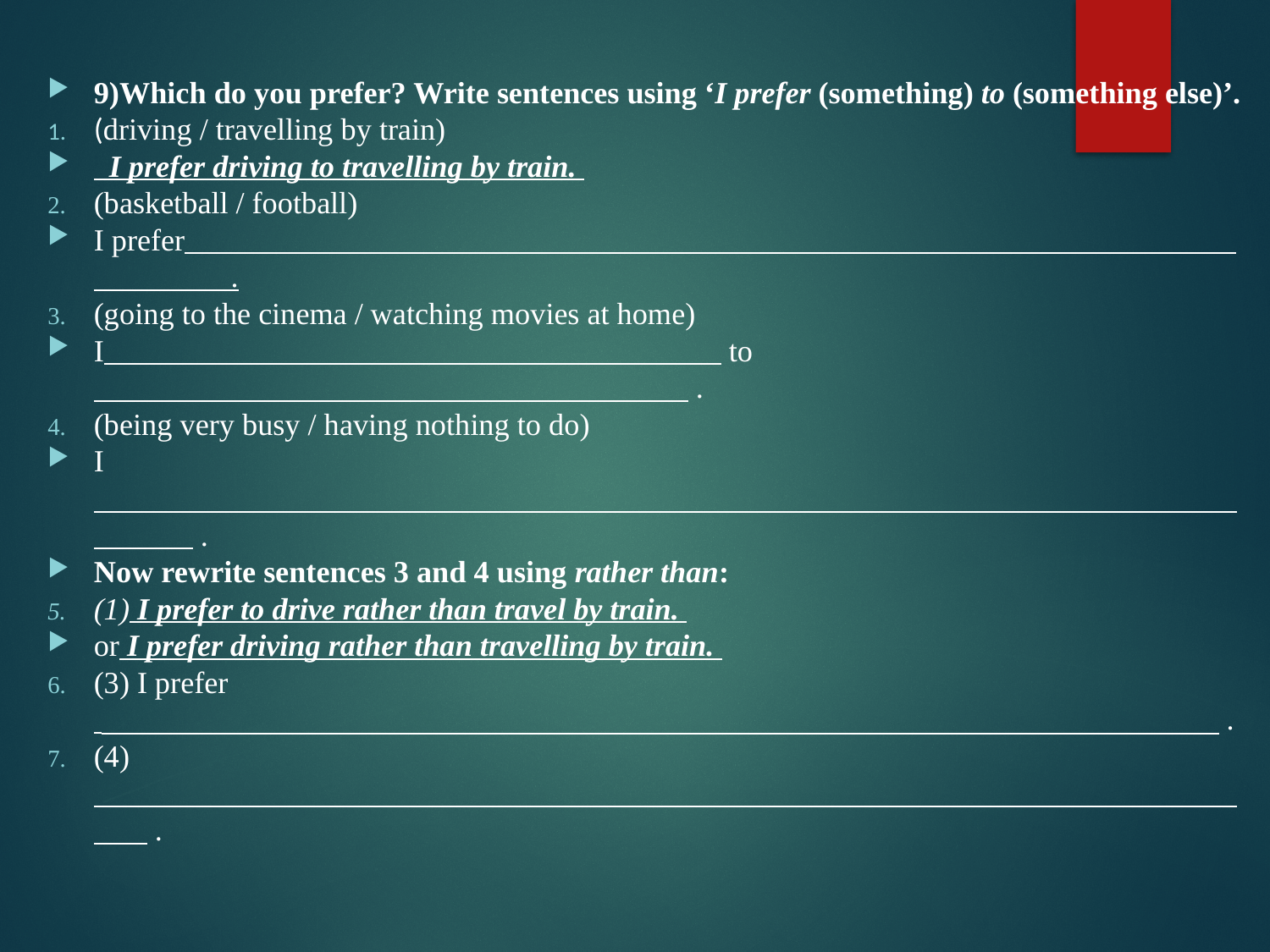

9)Which do you prefer? Write sentences using ‘I prefer (something) to (something else)’.
(driving / travelling by train)
  I prefer driving to travelling by train.
(basketball / football)
I prefer                                                                                                                                                             .
(going to the cinema / watching movies at home)
I                                                                                  to                                                                                .
(being very busy / having nothing to do)
I                                                                                                                                                                     .
Now rewrite sentences 3 and 4 using rather than:
(1) I prefer to drive rather than travel by train.
or I prefer driving rather than travelling by train.
(3) I prefer                                                                                                                                                                   .
(4)                                                                                                                                                               .